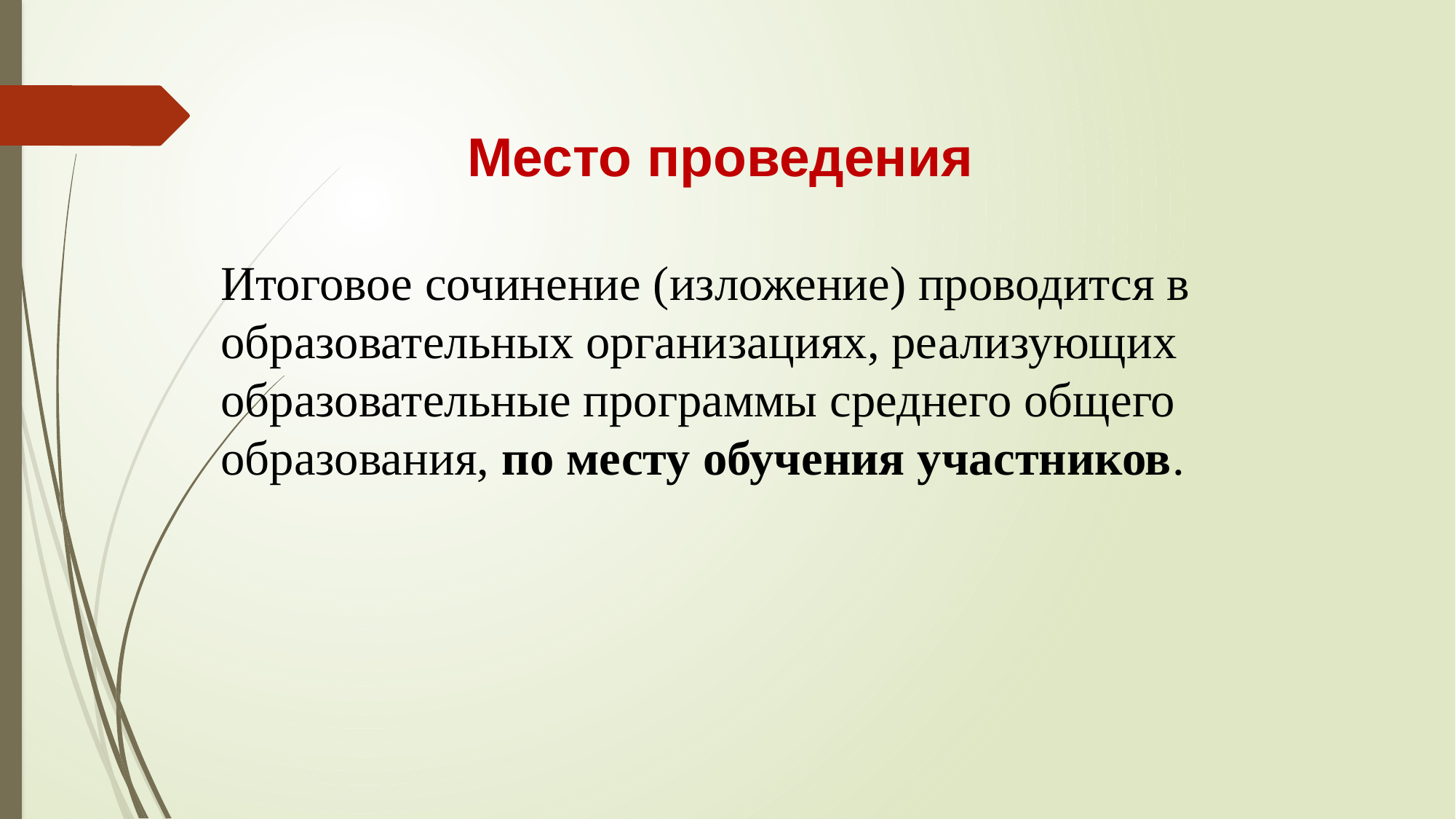

Место проведения

Итоговое сочинение (изложение) проводится в образовательных организациях, реализующих образовательные программы среднего общего образования, по месту обучения участников.